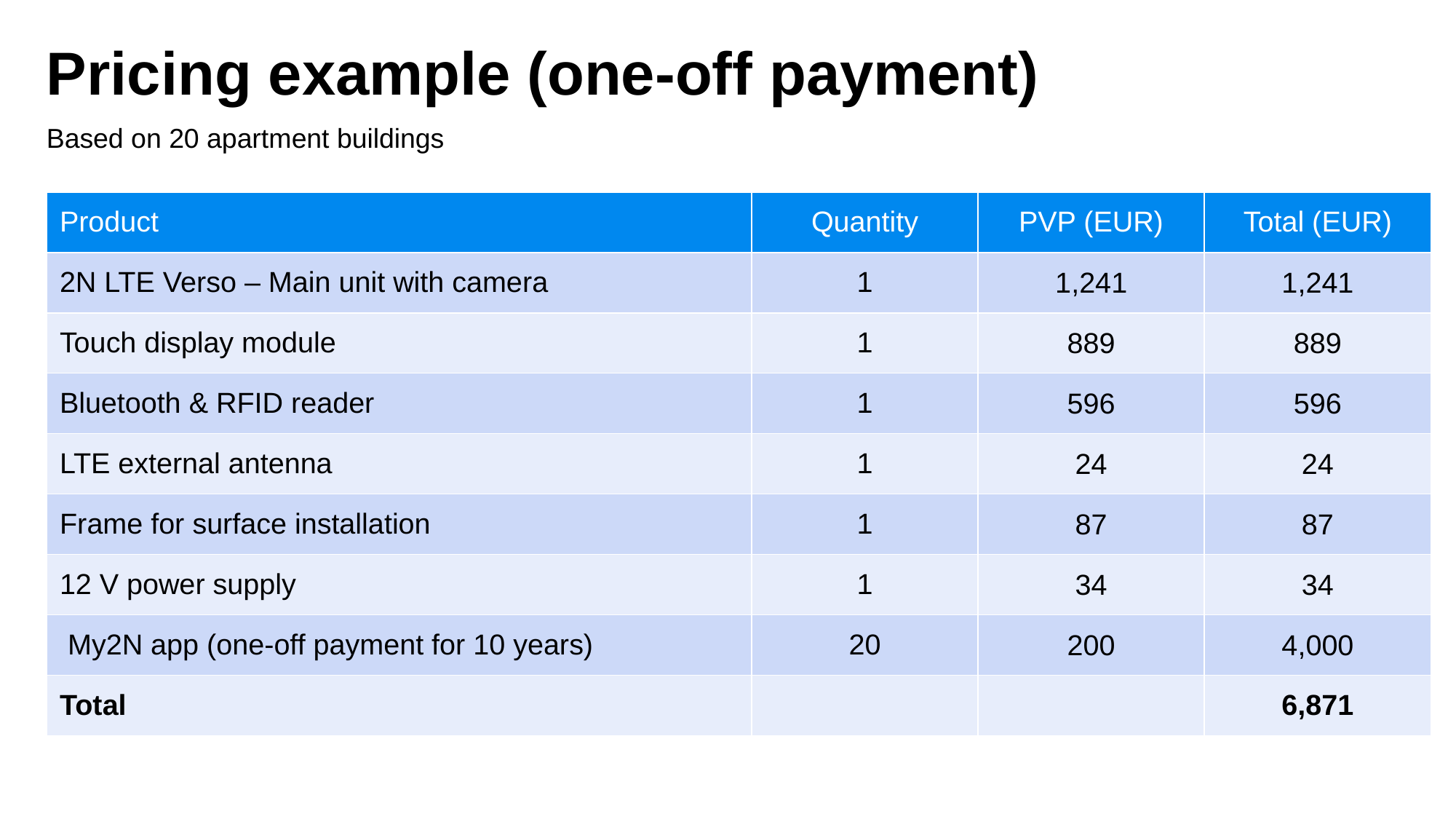

# Pricing example (one-off payment)
Based on 20 apartment buildings
| Product | Quantity | PVP (EUR) | Total (EUR) |
| --- | --- | --- | --- |
| 2N LTE Verso – Main unit with camera | 1 | 1,241 | 1,241 |
| Touch display module | 1 | 889 | 889 |
| Bluetooth & RFID reader | 1 | 596 | 596 |
| LTE external antenna | 1 | 24 | 24 |
| Frame for surface installation | 1 | 87 | 87 |
| 12 V power supply | 1 | 34 | 34 |
| My2N app (one-off payment for 10 years) | 20 | 200 | 4,000 |
| Total |  |  | 6,871 |
| Product | Quantity | PVP (EUR) | Total (EUR) |
| --- | --- | --- | --- |
| 2N LTE Verso – Main unit with camera | 1 | 1,241 | 1,241 |
| Touch display module | 1 | 889 | 889 |
| Bluetooth & RFID reader | 1 | 596 | 596 |
| LTE external antenna | 1 | 24 | 24 |
| Frame for surface installation | 1 | 87 | 87 |
| 12 V power supply | 1 | 34 | 34 |
| My2N app (36 EUR × 10 years) | 20 | 360 | 7,200 |
| Total |  |  | 10,071 |